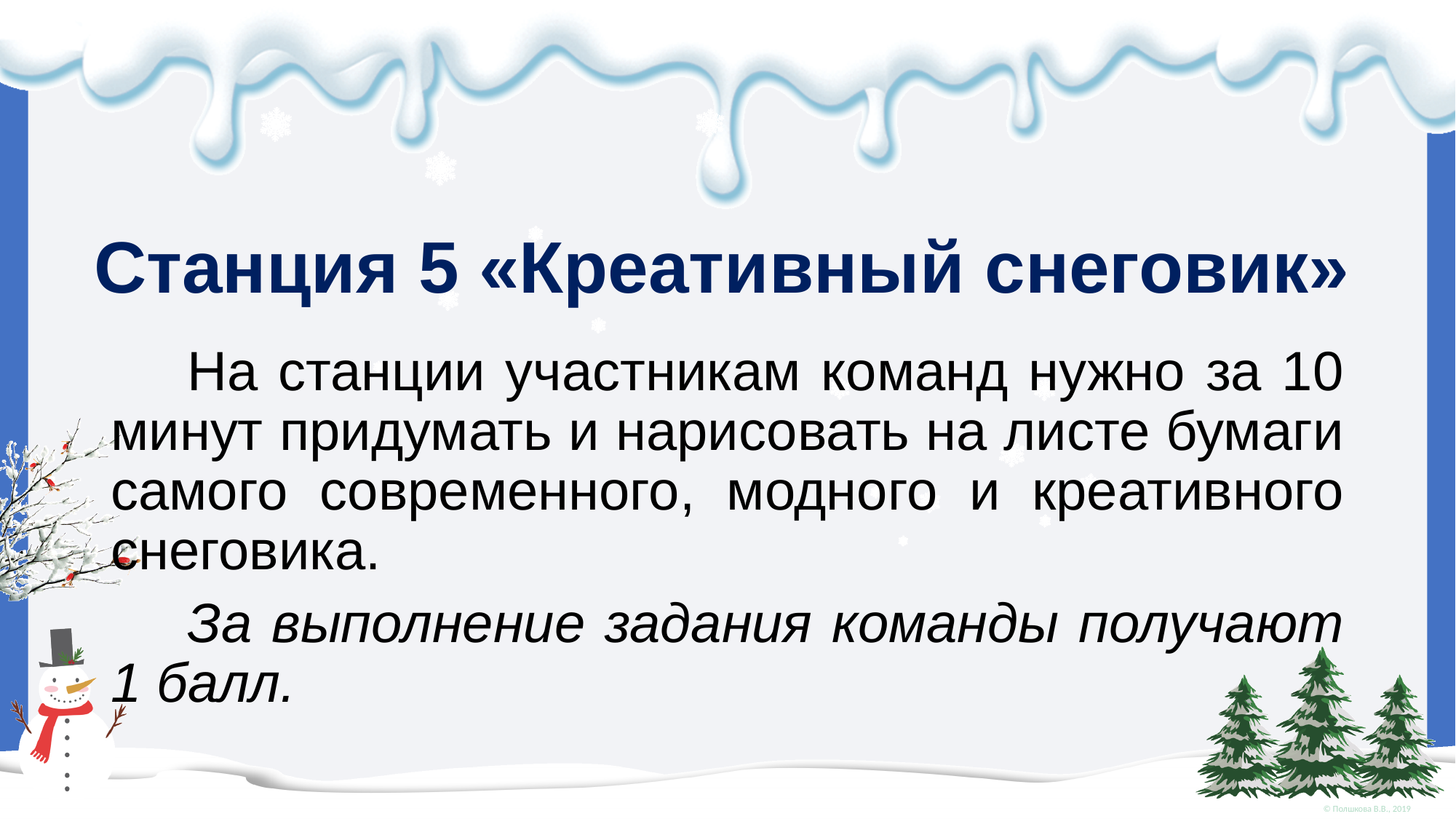

# Станция 5 «Креативный снеговик»
На станции участникам команд нужно за 10 минут придумать и нарисовать на листе бумаги самого современного, модного и креативного снеговика.
За выполнение задания команды получают 1 балл.